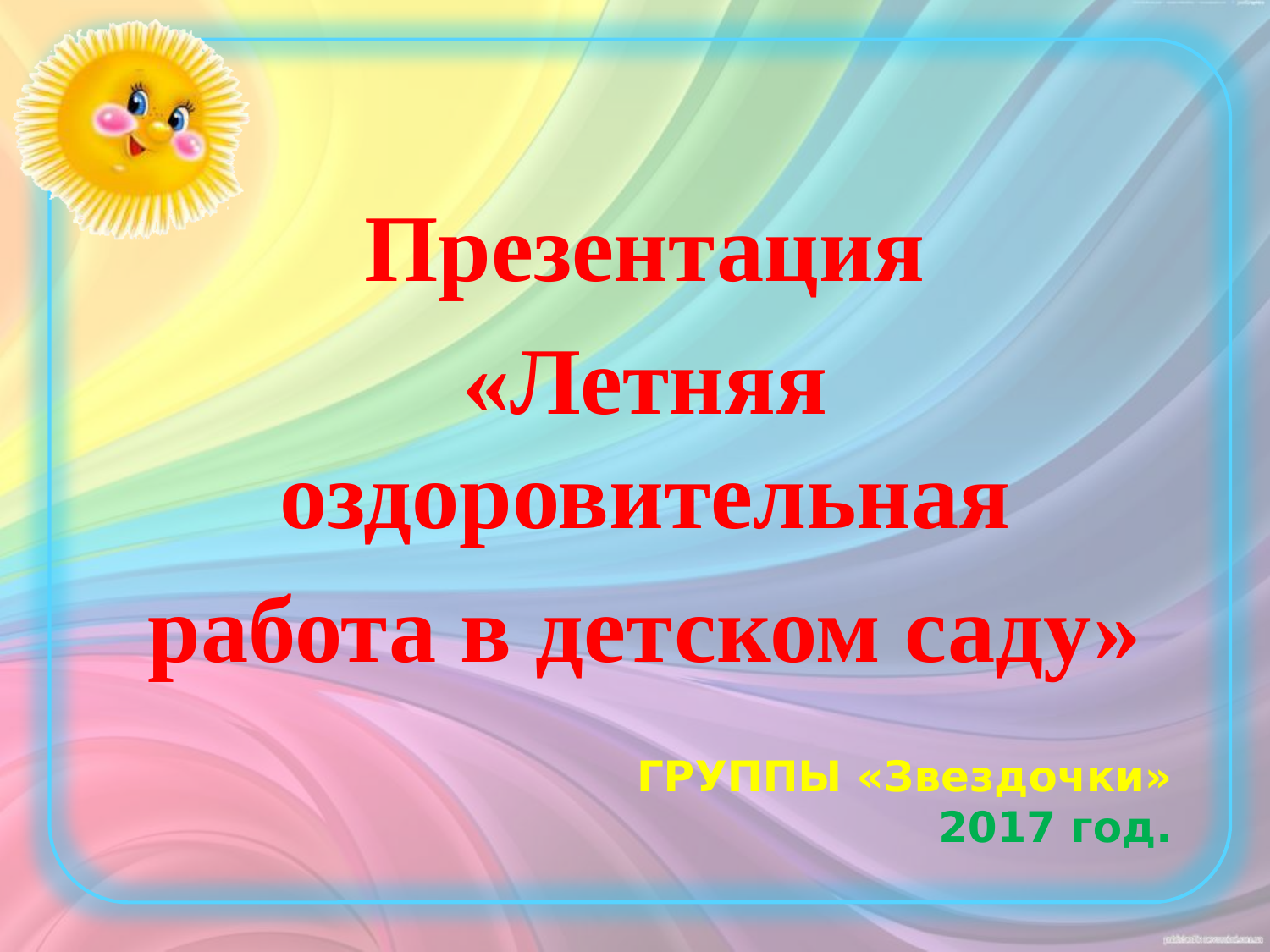

Презентация
«Летняя оздоровительная
работа в детском саду»

ГРУППЫ «Звездочки»
2017 год.